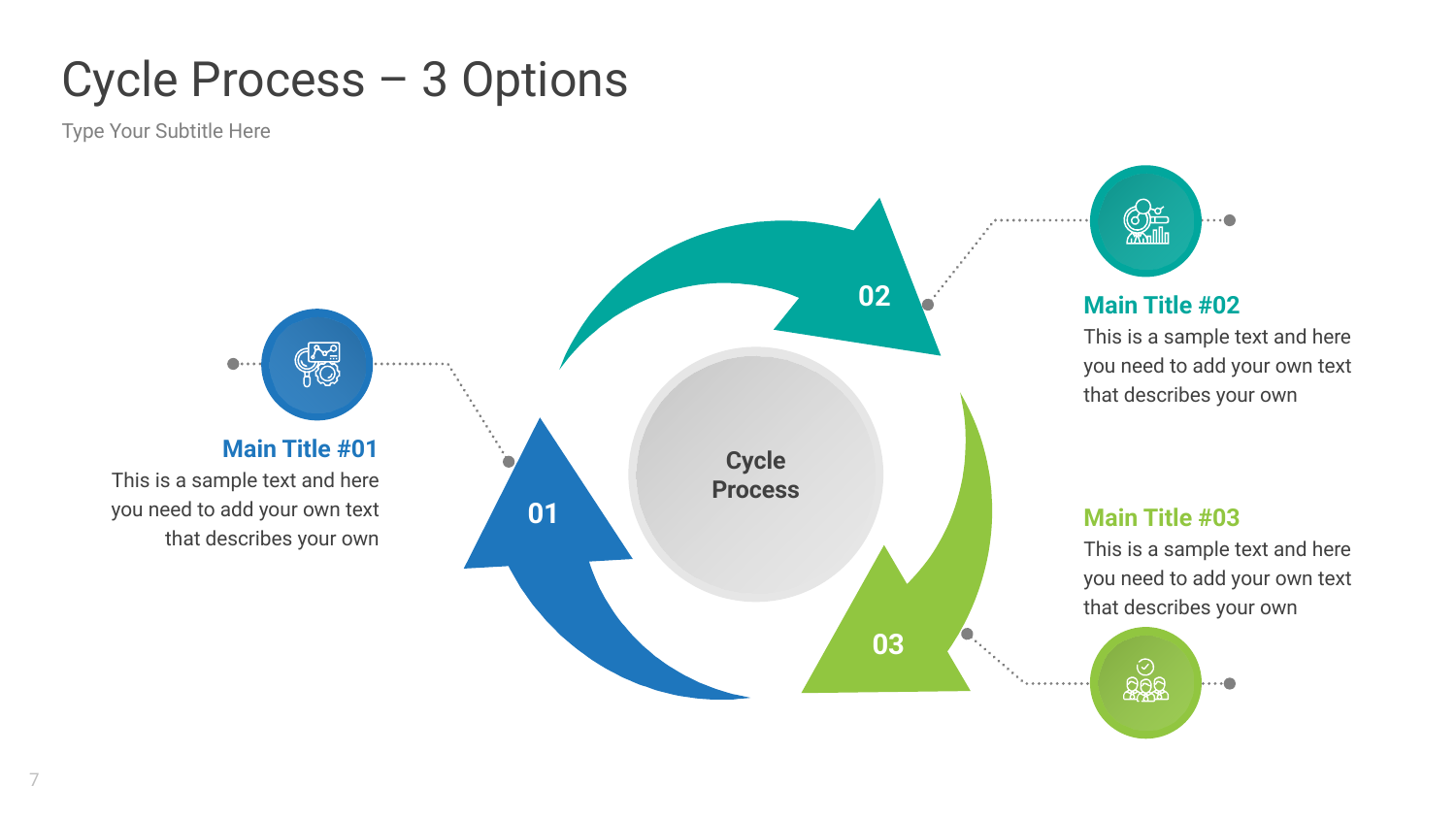

# Cycle Process – 3 Options
Type Your Subtitle Here

02
Main Title #02
This is a sample text and here you need to add your own text that describes your own

Cycle Process

Main Title #01
This is a sample text and here you need to add your own text that describes your own
01
Main Title #03
This is a sample text and here you need to add your own text that describes your own
03